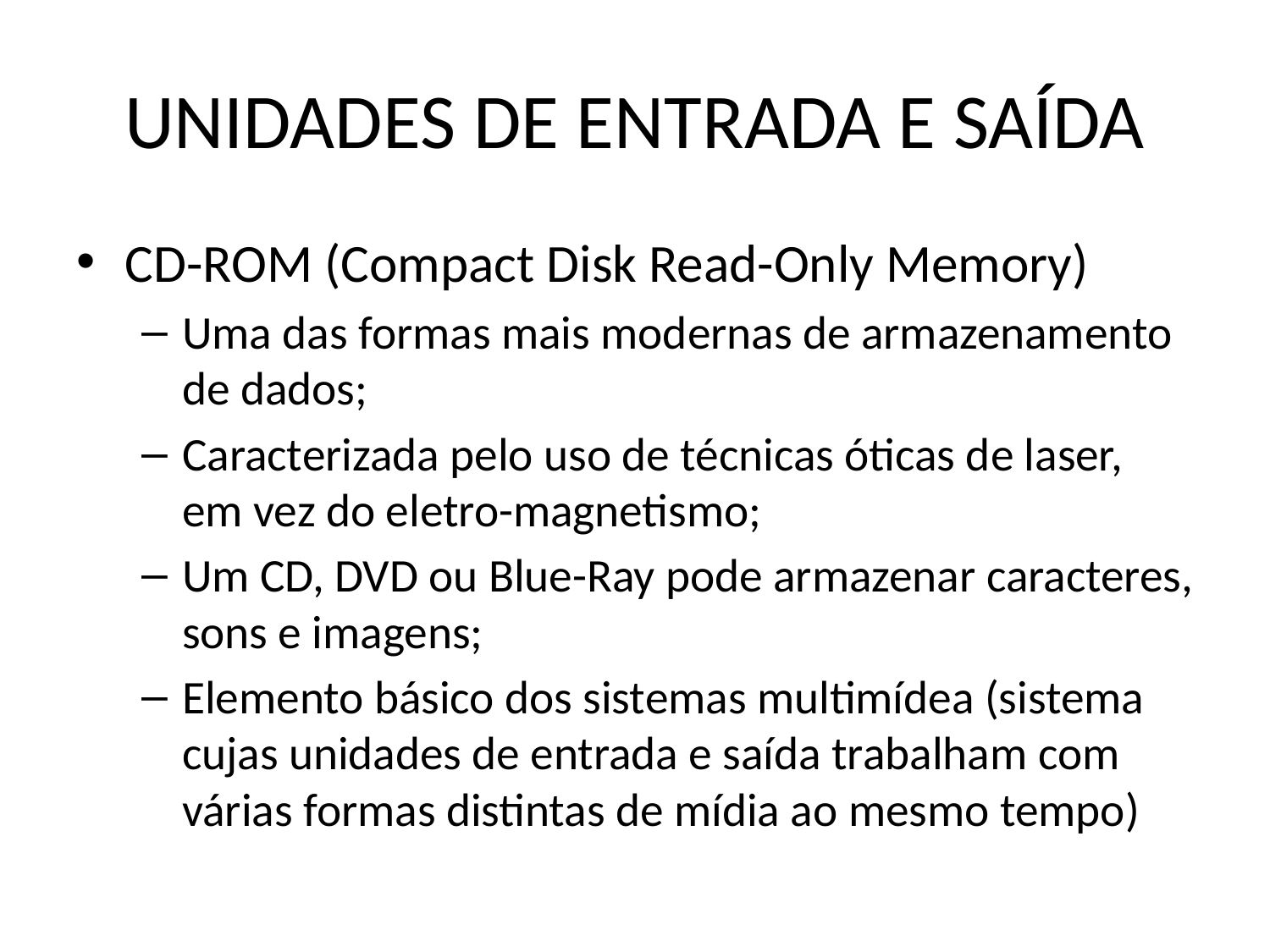

# UNIDADES DE ENTRADA E SAÍDA
CD-ROM (Compact Disk Read-Only Memory)
Uma das formas mais modernas de armazenamento de dados;
Caracterizada pelo uso de técnicas óticas de laser, em vez do eletro-magnetismo;
Um CD, DVD ou Blue-Ray pode armazenar caracteres, sons e imagens;
Elemento básico dos sistemas multimídea (sistema cujas unidades de entrada e saída trabalham com várias formas distintas de mídia ao mesmo tempo)